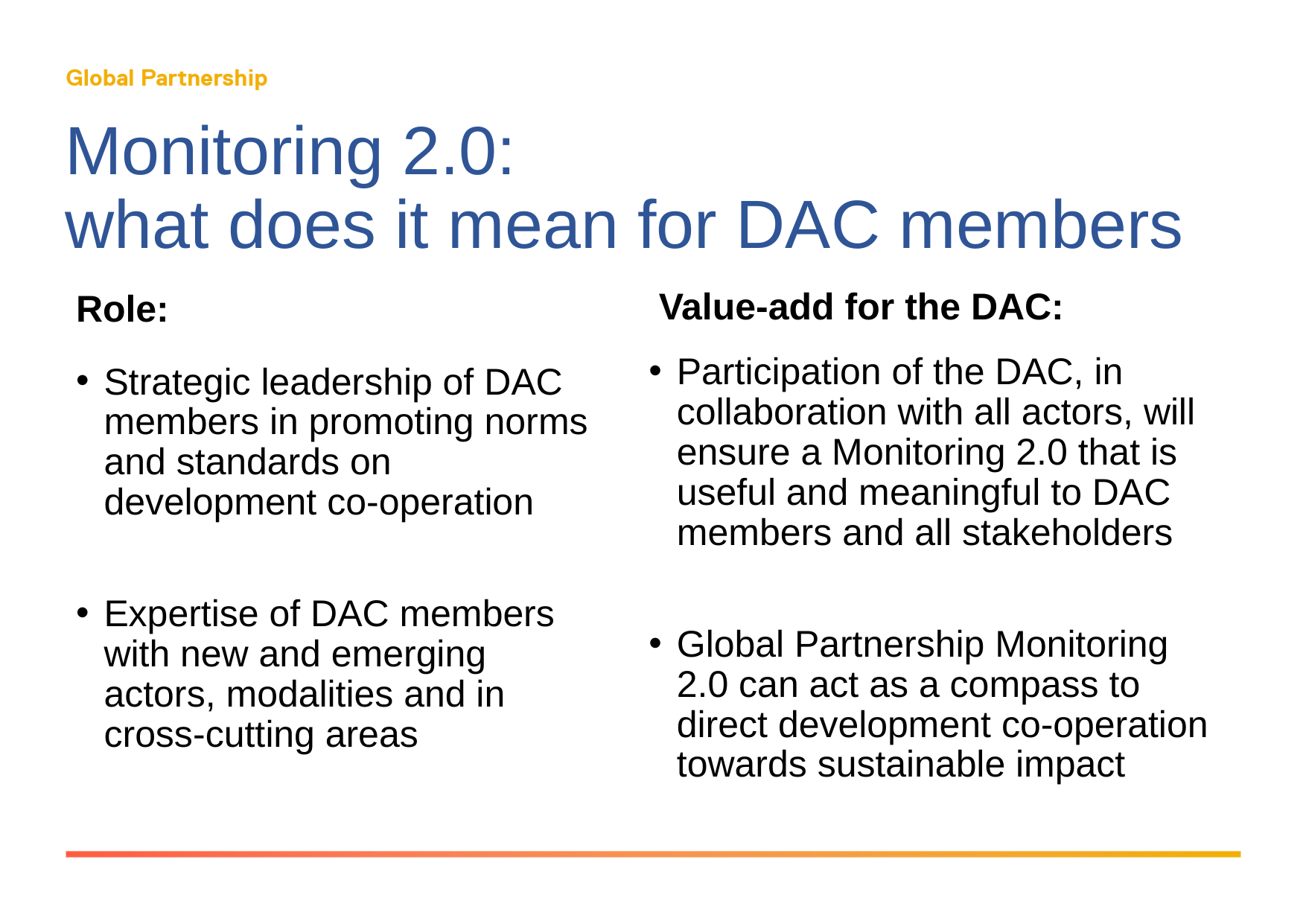

# Monitoring 2.0: what does it mean for DAC members
Value-add for the DAC:
Role:
Participation of the DAC, in collaboration with all actors, will ensure a Monitoring 2.0 that is useful and meaningful to DAC members and all stakeholders

Global Partnership Monitoring 2.0 can act as a compass to direct development co-operation towards sustainable impact
Strategic leadership of DAC members in promoting norms and standards on development co-operation

Expertise of DAC members with new and emerging actors, modalities and in cross-cutting areas